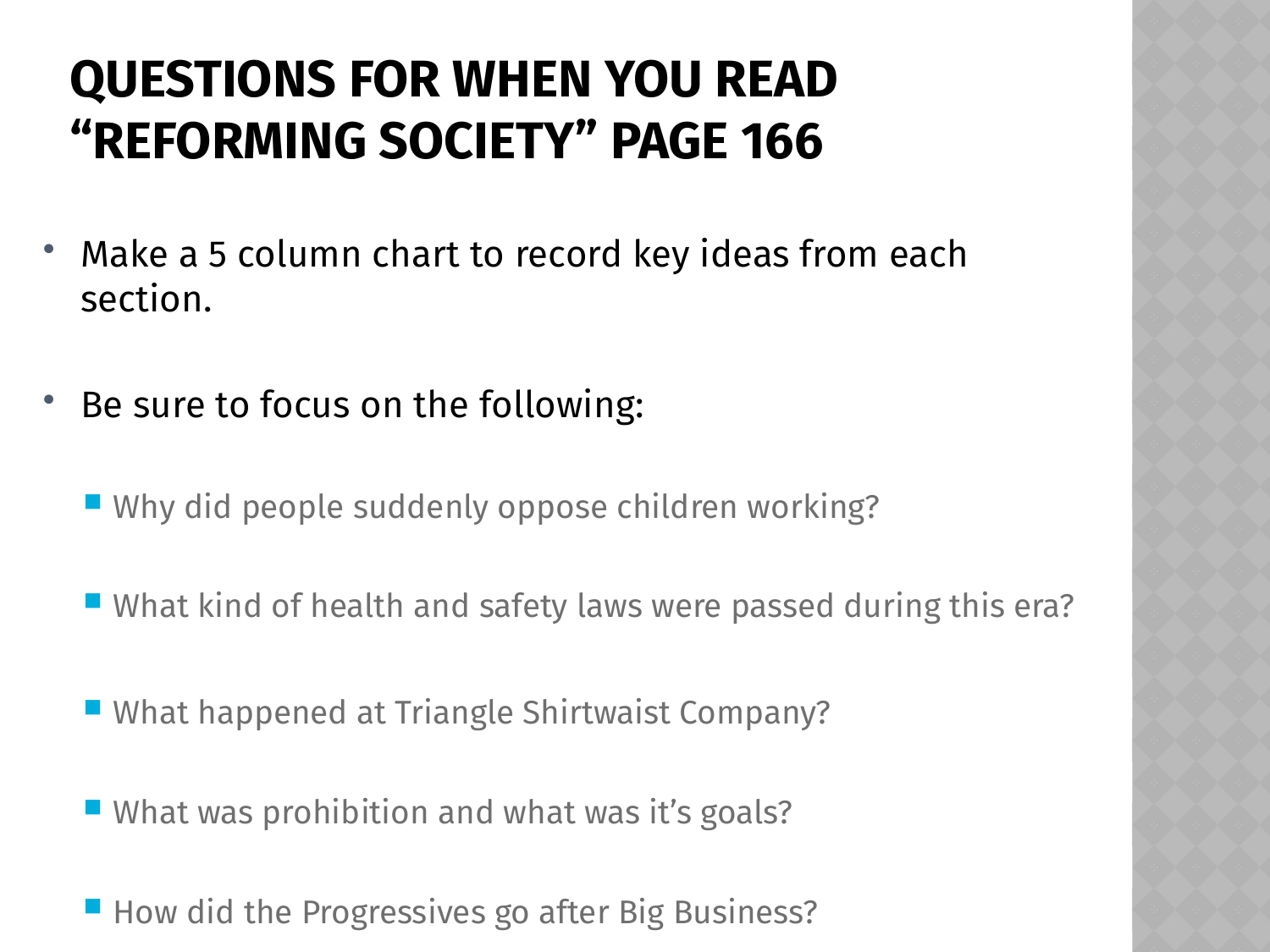

# Questions for when you read “Reforming Society” page 166
Make a 5 column chart to record key ideas from each section.

Be sure to focus on the following:

Why did people suddenly oppose children working?

What kind of health and safety laws were passed during this era?

What happened at Triangle Shirtwaist Company?

What was prohibition and what was it’s goals?

How did the Progressives go after Big Business?